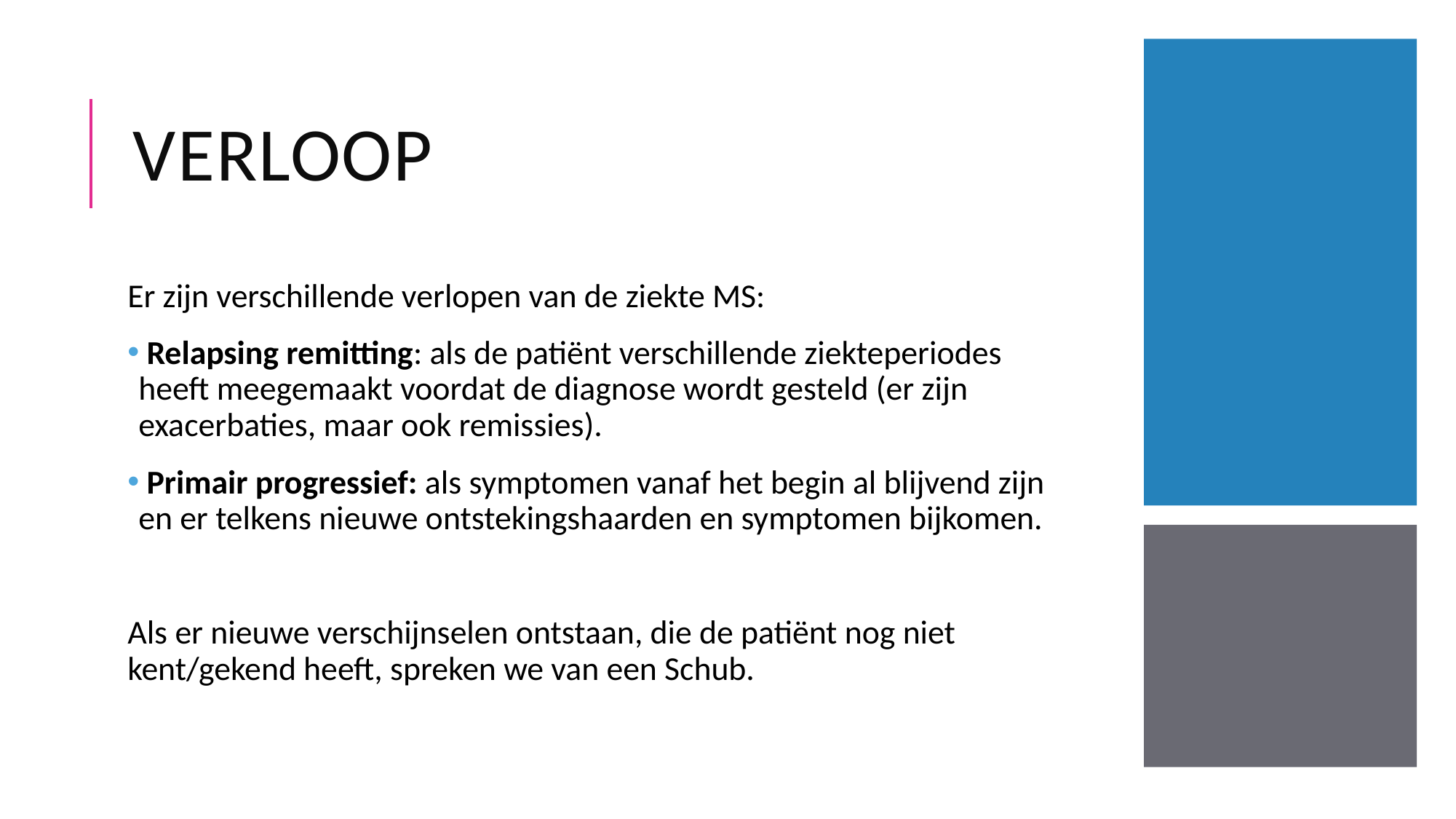

# verloop
Er zijn verschillende verlopen van de ziekte MS:
 Relapsing remitting: als de patiënt verschillende ziekteperiodes heeft meegemaakt voordat de diagnose wordt gesteld (er zijn exacerbaties, maar ook remissies).
 Primair progressief: als symptomen vanaf het begin al blijvend zijn en er telkens nieuwe ontstekingshaarden en symptomen bijkomen.

Als er nieuwe verschijnselen ontstaan, die de patiënt nog niet kent/gekend heeft, spreken we van een Schub.